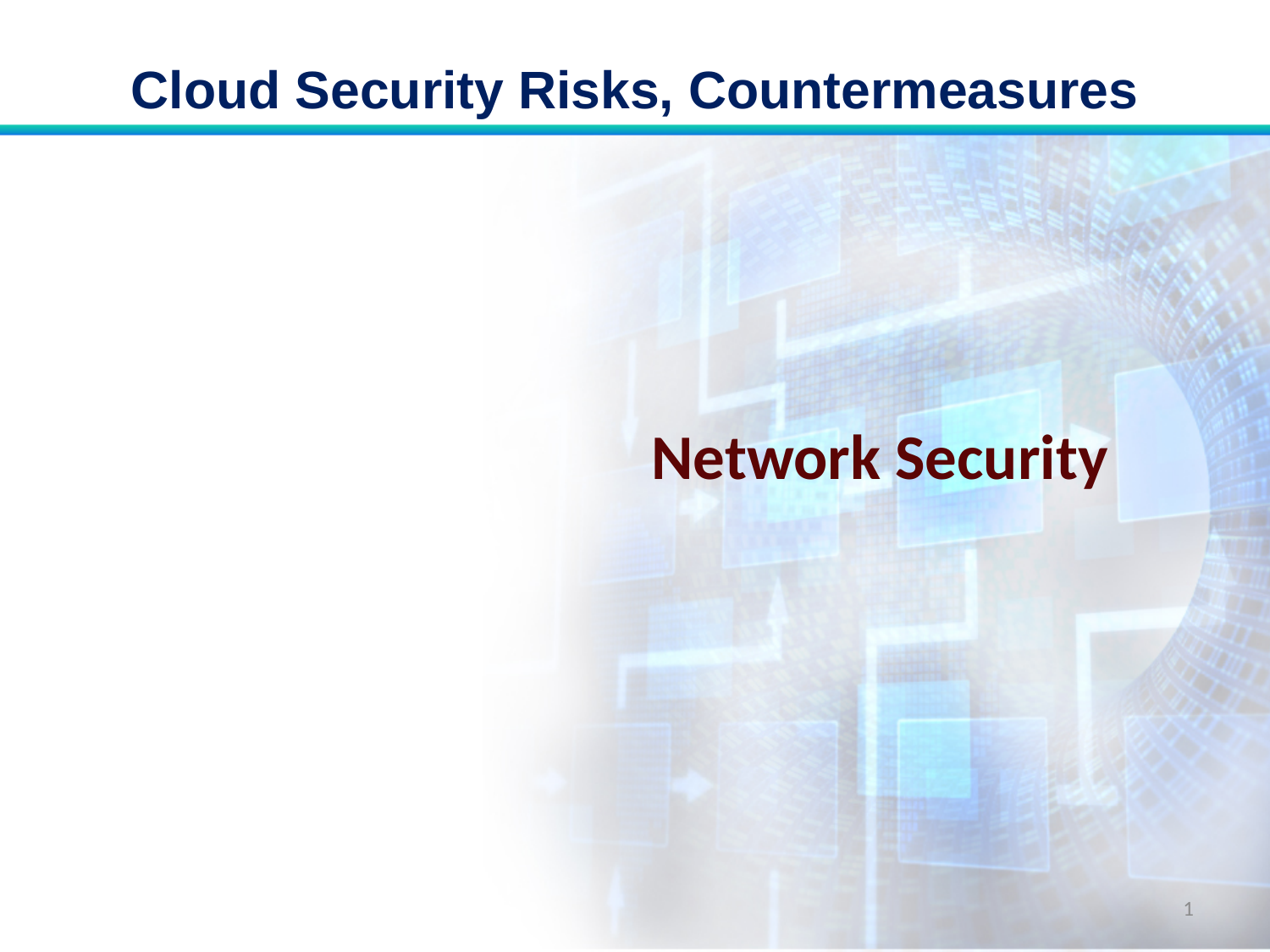

# Cloud Security Risks, Countermeasures
Network Security
1